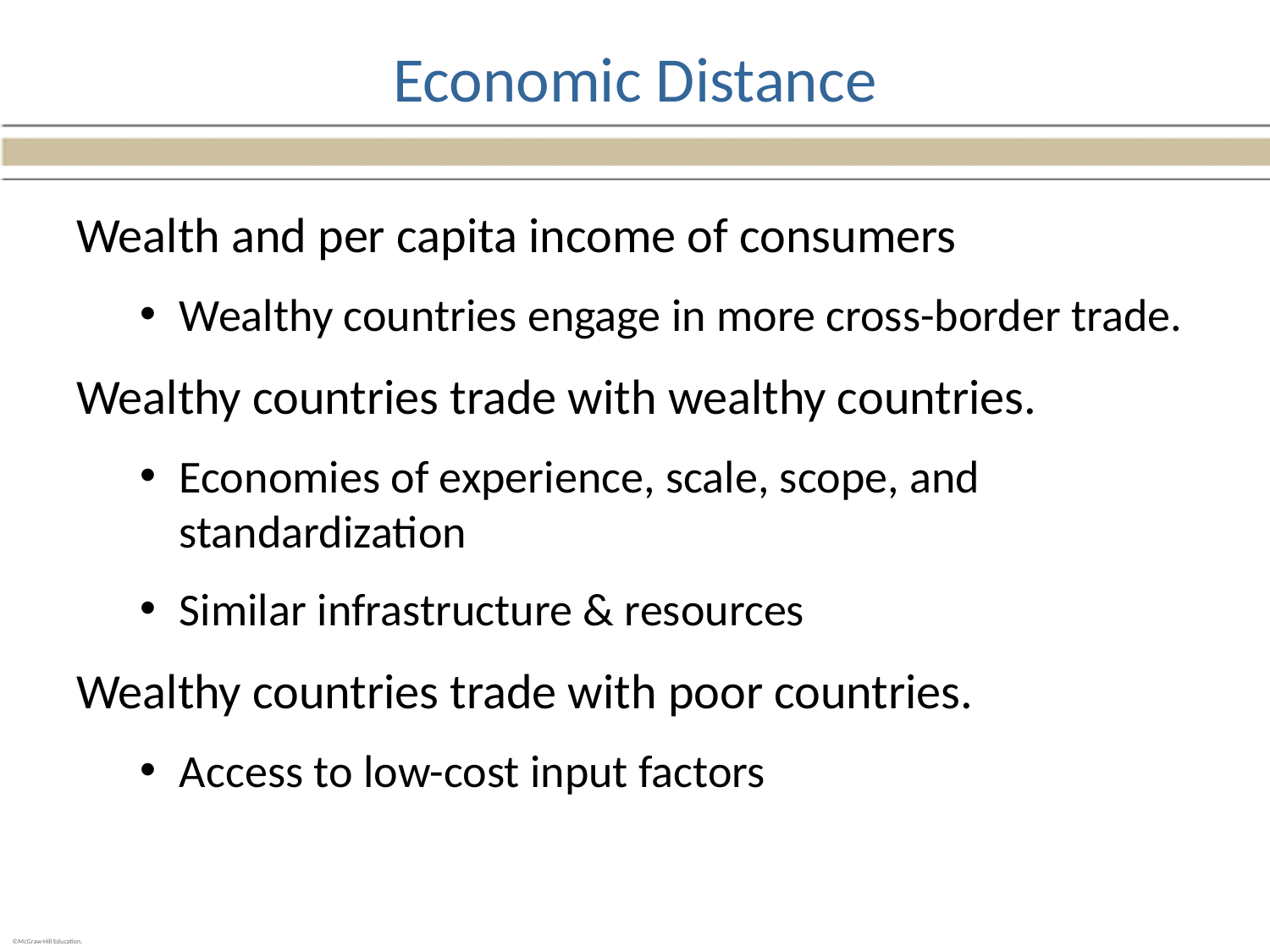

# Economic Distance
Wealth and per capita income of consumers
Wealthy countries engage in more cross-border trade.
Wealthy countries trade with wealthy countries.
Economies of experience, scale, scope, and standardization
Similar infrastructure & resources
Wealthy countries trade with poor countries.
Access to low-cost input factors